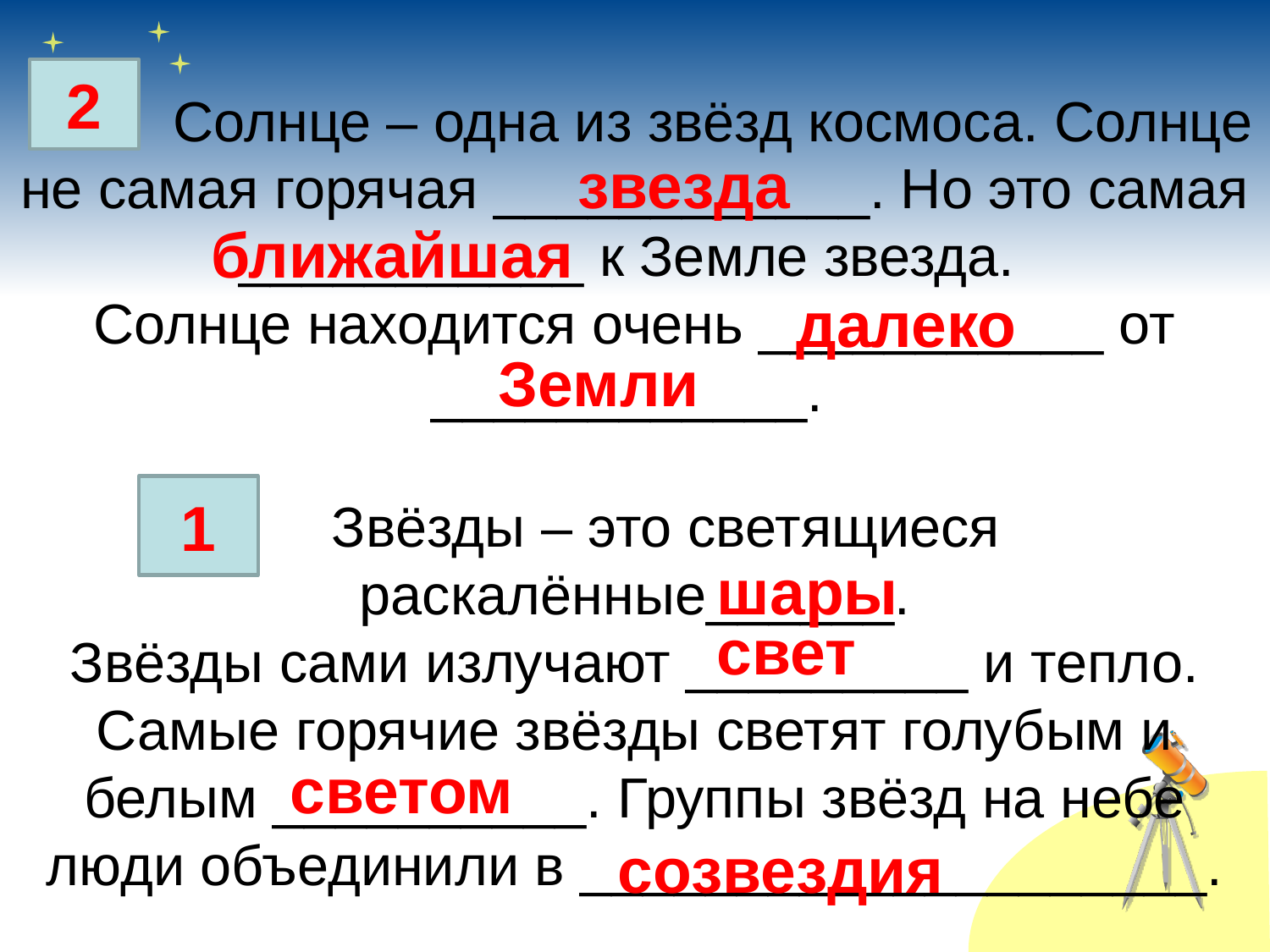

2
звезда
ближайшая
# Солнце – одна из звёзд космоса. Солнце не самая горячая ____________. Но это самая ___________ к Земле звезда. Солнце находится очень ___________ от ____________. Звёзды – это светящиеся раскалённые______. Звёзды сами излучают _________ и тепло. Самые горячие звёзды светят голубым и белым __________. Группы звёзд на небе люди объединили в ____________________.
далеко
Земли
1
шары
свет
светом
созвездия